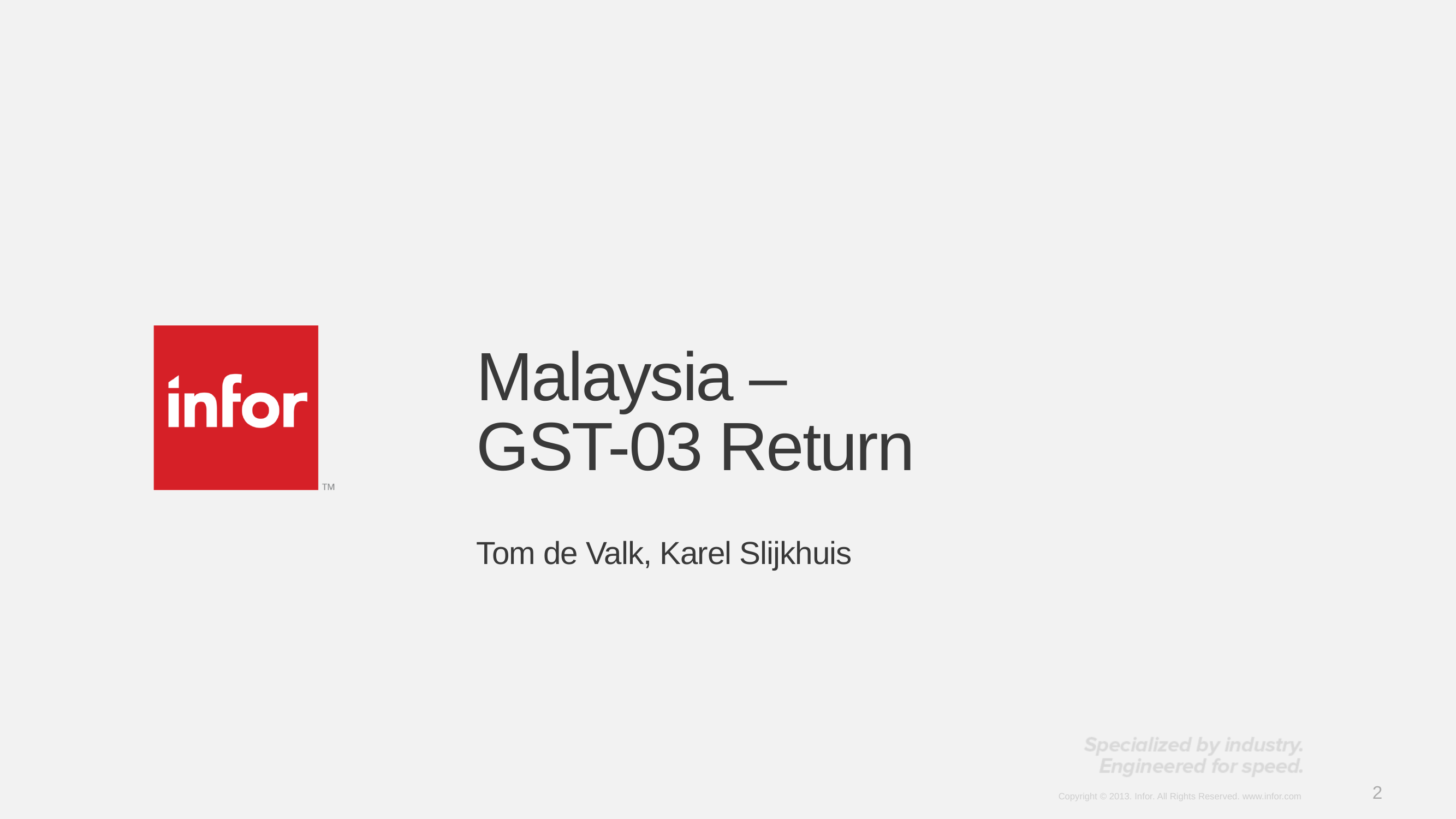

# Malaysia – GST-03 Return
Tom de Valk, Karel Slijkhuis